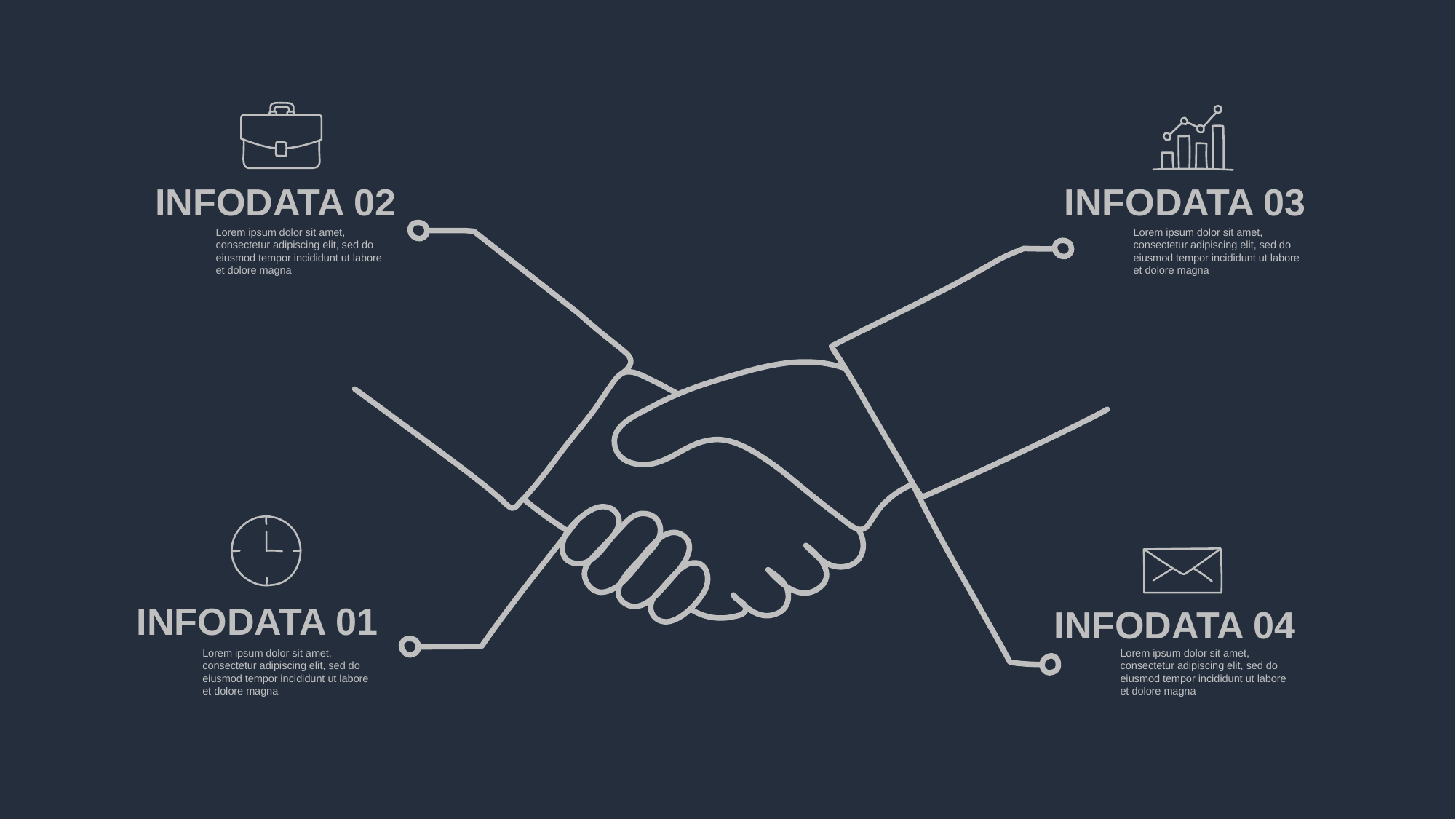

INFODATA 02
INFODATA 03
Lorem ipsum dolor sit amet, consectetur adipiscing elit, sed do eiusmod tempor incididunt ut labore et dolore magna
Lorem ipsum dolor sit amet, consectetur adipiscing elit, sed do eiusmod tempor incididunt ut labore et dolore magna

INFODATA 01
INFODATA 04

Lorem ipsum dolor sit amet, consectetur adipiscing elit, sed do eiusmod tempor incididunt ut labore et dolore magna
Lorem ipsum dolor sit amet, consectetur adipiscing elit, sed do eiusmod tempor incididunt ut labore et dolore magna